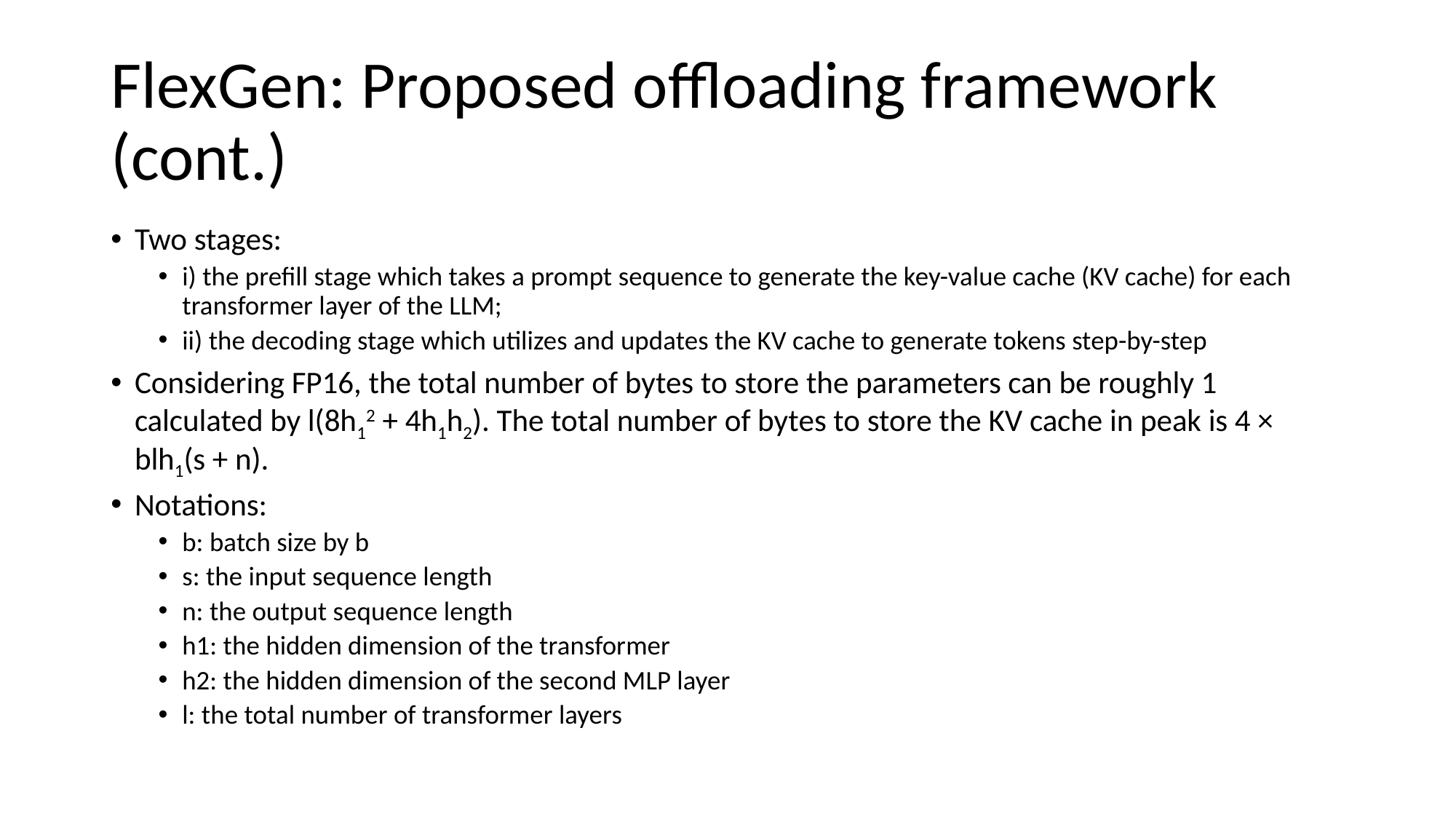

# FlexGen: Proposed offloading framework (cont.)
Two stages:
i) the prefill stage which takes a prompt sequence to generate the key-value cache (KV cache) for each transformer layer of the LLM;
ii) the decoding stage which utilizes and updates the KV cache to generate tokens step-by-step
Considering FP16, the total number of bytes to store the parameters can be roughly 1 calculated by l(8h12 + 4h1h2). The total number of bytes to store the KV cache in peak is 4 × blh1(s + n).
Notations:
b: batch size by b
s: the input sequence length
n: the output sequence length
h1: the hidden dimension of the transformer
h2: the hidden dimension of the second MLP layer
l: the total number of transformer layers